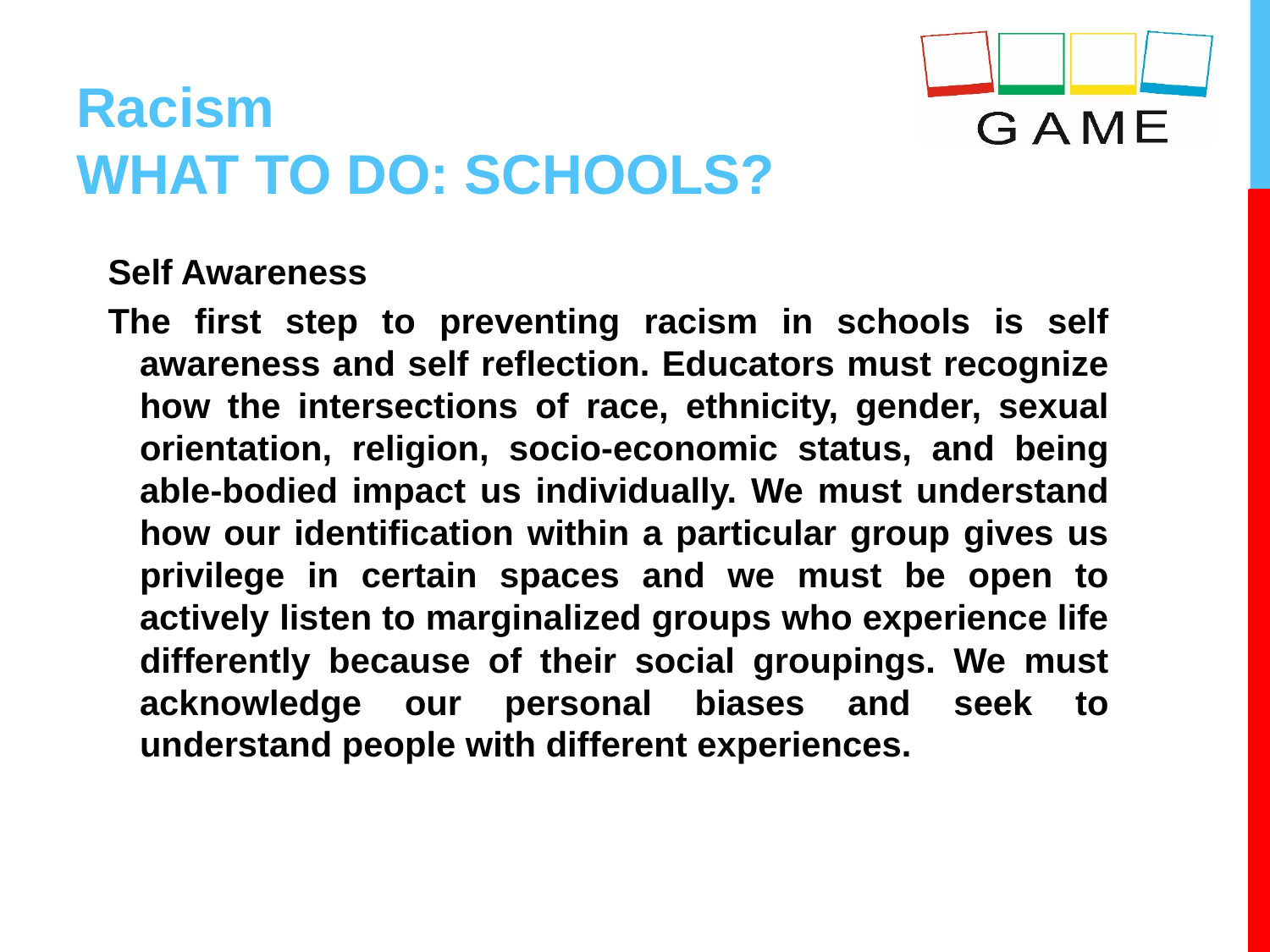

# Racism WHAT TO DO: SCHOOLS?
Self Awareness
The first step to preventing racism in schools is self awareness and self reflection. Educators must recognize how the intersections of race, ethnicity, gender, sexual orientation, religion, socio-economic status, and being able-bodied impact us individually. We must understand how our identification within a particular group gives us privilege in certain spaces and we must be open to actively listen to marginalized groups who experience life differently because of their social groupings. We must acknowledge our personal biases and seek to understand people with different experiences.